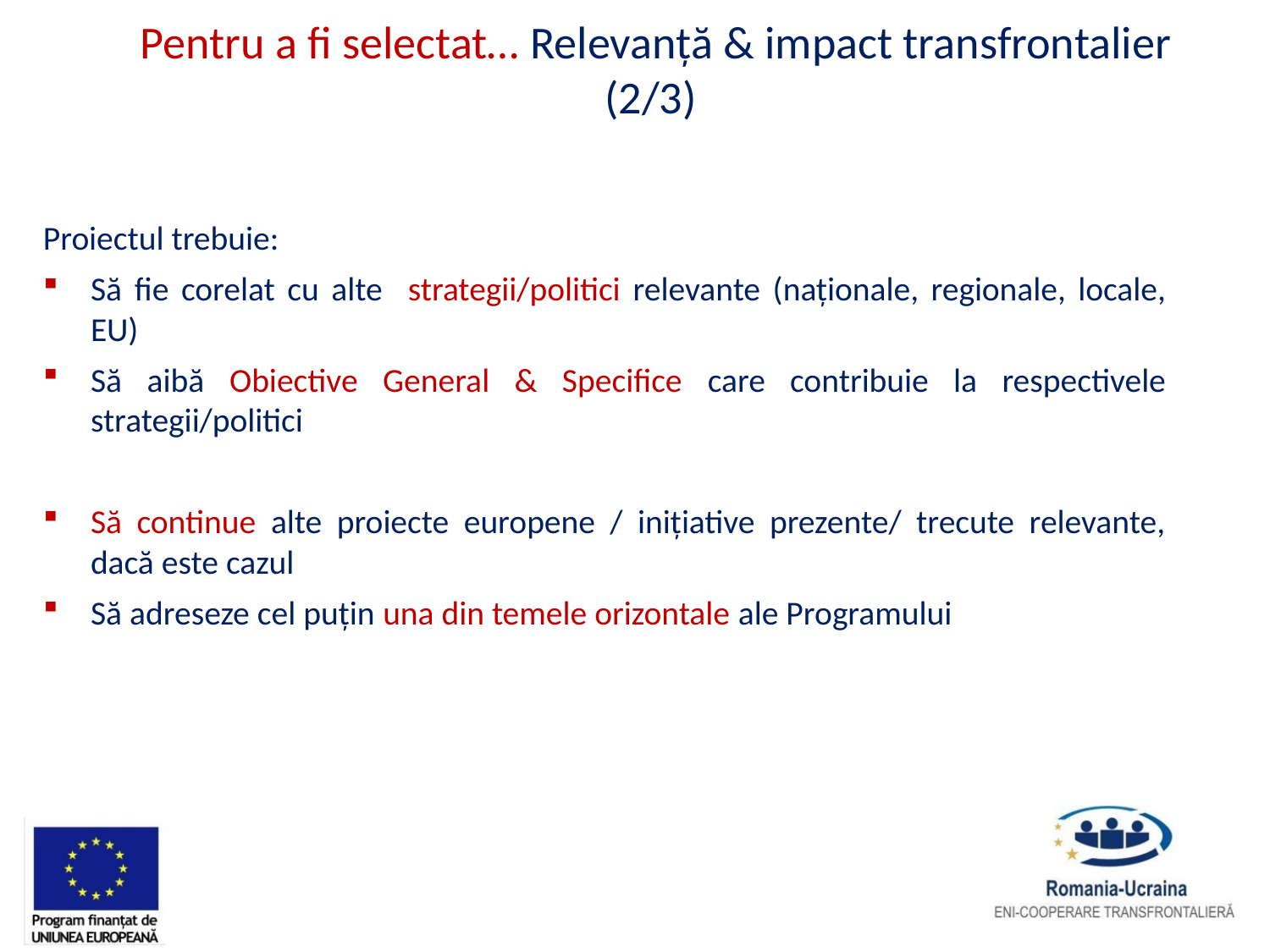

Pentru a fi selectat… Relevanță & impact transfrontalier (2/3)

Proiectul trebuie:
Să fie corelat cu alte  strategii/politici relevante (naționale, regionale, locale, EU)
Să aibă Obiective General & Specifice care contribuie la respectivele strategii/politici

Să continue alte proiecte europene / inițiative prezente/ trecute relevante, dacă este cazul
Să adreseze cel puțin una din temele orizontale ale Programului